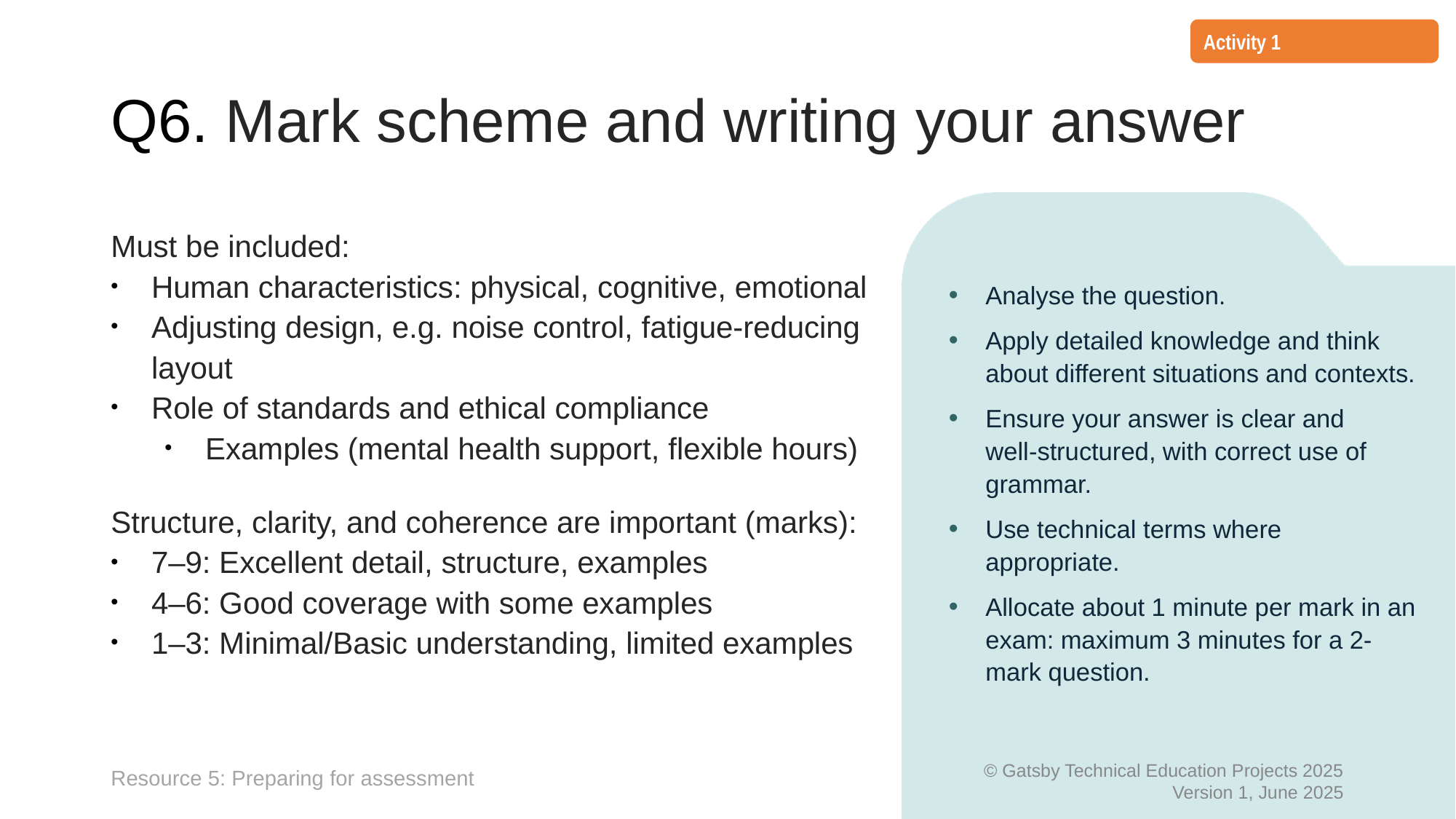

Activity 1
# Q6. Mark scheme and writing your answer
Must be included:
Human characteristics: physical, cognitive, emotional
Adjusting design, e.g. noise control, fatigue-reducing layout
Role of standards and ethical compliance
Examples (mental health support, flexible hours)

Structure, clarity, and coherence are important (marks):
7–9: Excellent detail, structure, examples
4–6: Good coverage with some examples
1–3: Minimal/Basic understanding, limited examples
Analyse the question.
Apply detailed knowledge and think about different situations and contexts.
Ensure your answer is clear and
well-structured, with correct use of grammar.
Use technical terms where appropriate.
Allocate about 1 minute per mark in an exam: maximum 3 minutes for a 2-mark question.
Resource 5: Preparing for assessment